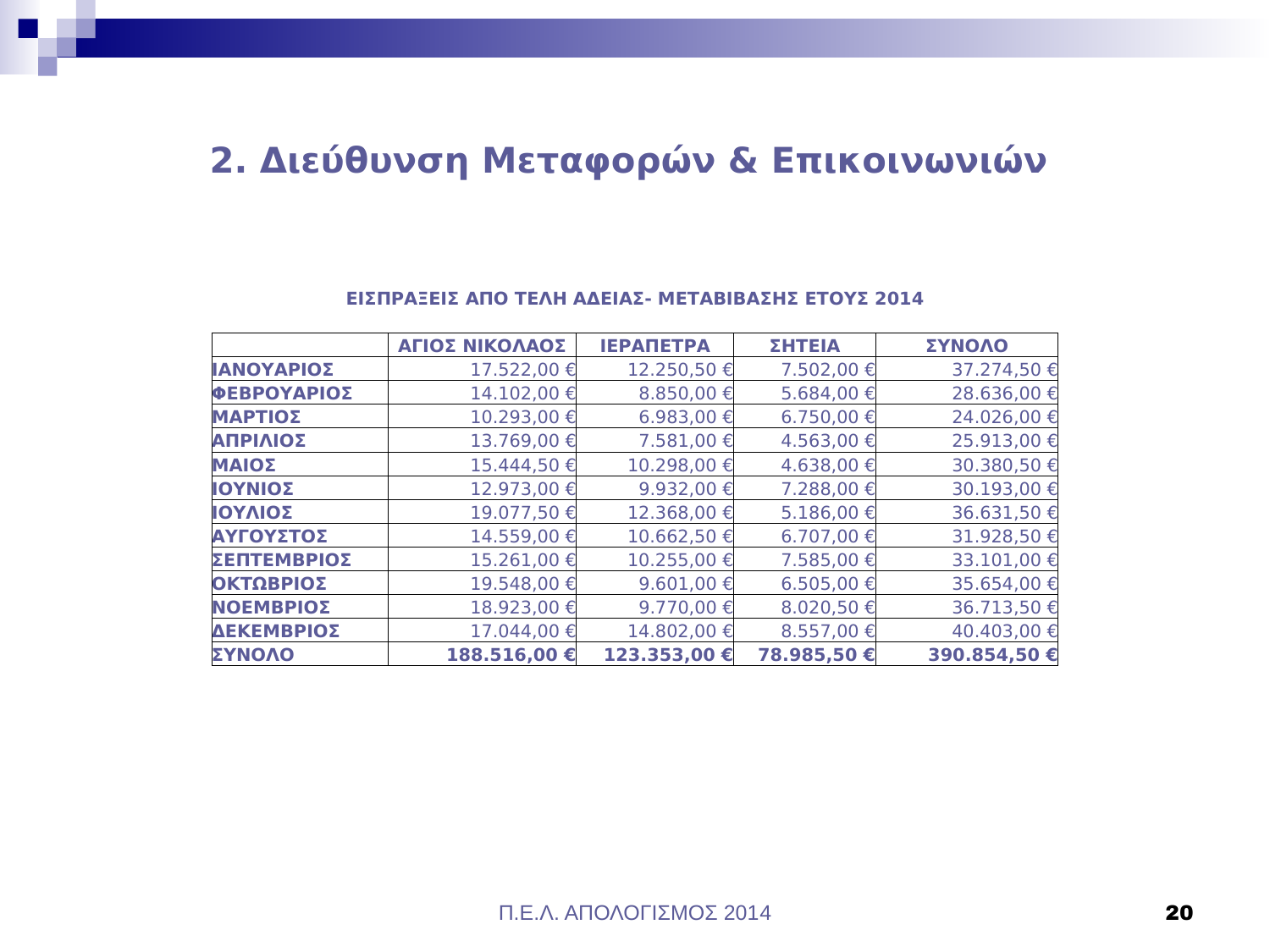

# 2. Διεύθυνση Μεταφορών & Επικοινωνιών
| ΕΙΣΠΡΑΞΕΙΣ ΑΠΟ ΤΕΛΗ ΑΔΕΙΑΣ- ΜΕΤΑΒΙΒΑΣΗΣ ΕΤΟΥΣ 2014 |  |  |  |  |
| --- | --- | --- | --- | --- |
|  |  |  |  |  |
|  | ΑΓΙΟΣ ΝΙΚΟΛΑΟΣ | ΙΕΡΑΠΕΤΡΑ | ΣΗΤΕΙΑ | ΣΥΝΟΛΟ |
| ΙΑΝΟΥΑΡΙΟΣ | 17.522,00 € | 12.250,50 € | 7.502,00 € | 37.274,50 € |
| ΦΕΒΡΟΥΑΡΙΟΣ | 14.102,00 € | 8.850,00 € | 5.684,00 € | 28.636,00 € |
| ΜΑΡΤΙΟΣ | 10.293,00 € | 6.983,00 € | 6.750,00 € | 24.026,00 € |
| ΑΠΡΙΛΙΟΣ | 13.769,00 € | 7.581,00 € | 4.563,00 € | 25.913,00 € |
| ΜΑΙΟΣ | 15.444,50 € | 10.298,00 € | 4.638,00 € | 30.380,50 € |
| ΙΟΥΝΙΟΣ | 12.973,00 € | 9.932,00 € | 7.288,00 € | 30.193,00 € |
| ΙΟΥΛΙΟΣ | 19.077,50 € | 12.368,00 € | 5.186,00 € | 36.631,50 € |
| ΑΥΓΟΥΣΤΟΣ | 14.559,00 € | 10.662,50 € | 6.707,00 € | 31.928,50 € |
| ΣΕΠΤΕΜΒΡΙΟΣ | 15.261,00 € | 10.255,00 € | 7.585,00 € | 33.101,00 € |
| ΟΚΤΩΒΡΙΟΣ | 19.548,00 € | 9.601,00 € | 6.505,00 € | 35.654,00 € |
| ΝΟΕΜΒΡΙΟΣ | 18.923,00 € | 9.770,00 € | 8.020,50 € | 36.713,50 € |
| ΔΕΚΕΜΒΡΙΟΣ | 17.044,00 € | 14.802,00 € | 8.557,00 € | 40.403,00 € |
| ΣΥΝΟΛΟ | 188.516,00 € | 123.353,00 € | 78.985,50 € | 390.854,50 € |
Π.Ε.Λ. ΑΠΟΛΟΓΙΣΜΟΣ 2014
20